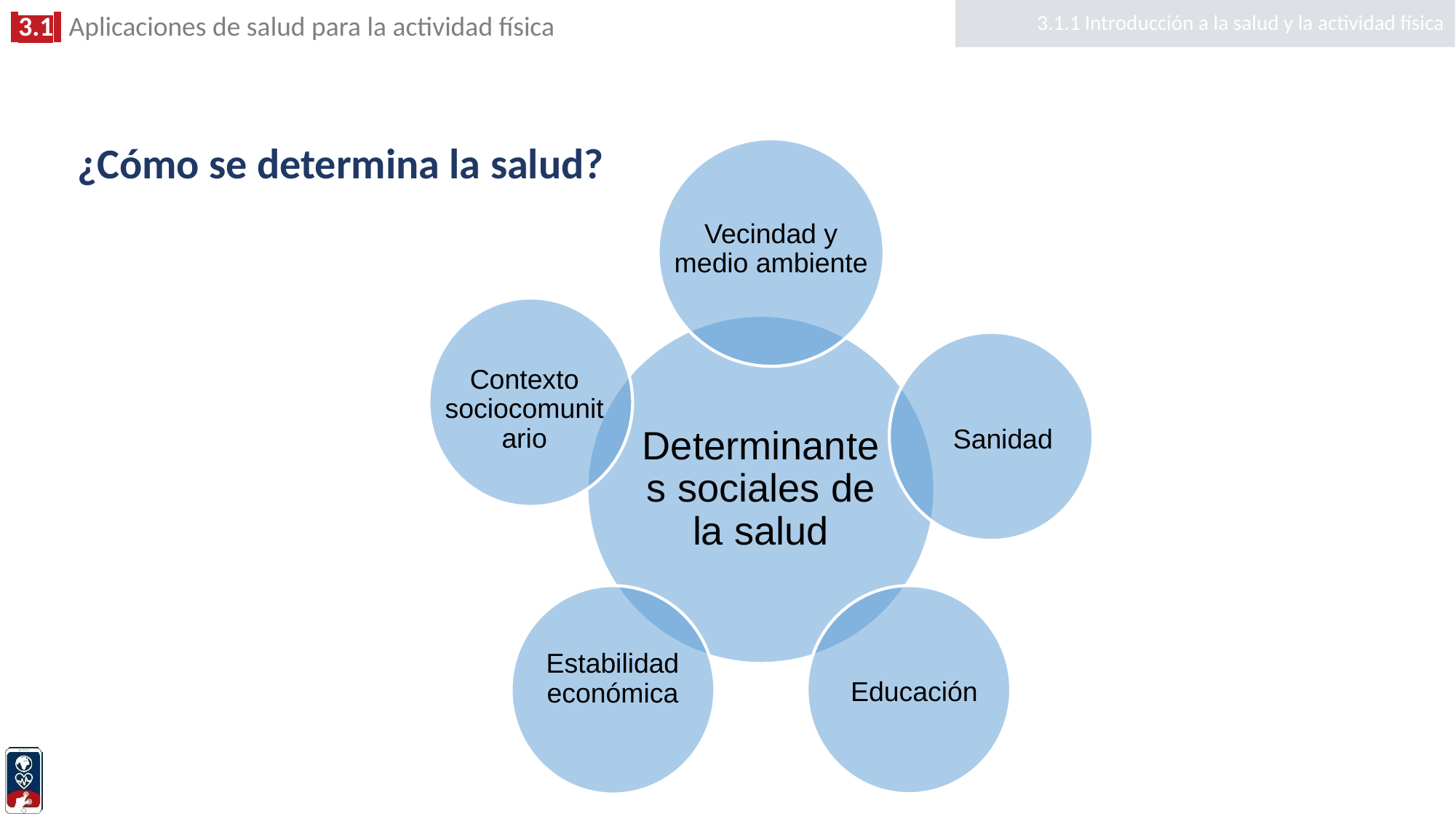

3.1.1 Introducción a la salud y la actividad física
# ¿Cómo se determina la salud?

Vecindad y medio ambiente

Contexto sociocomunitario
Determinantes sociales de la salud
Sanidad

Estabilidad económica
Educación